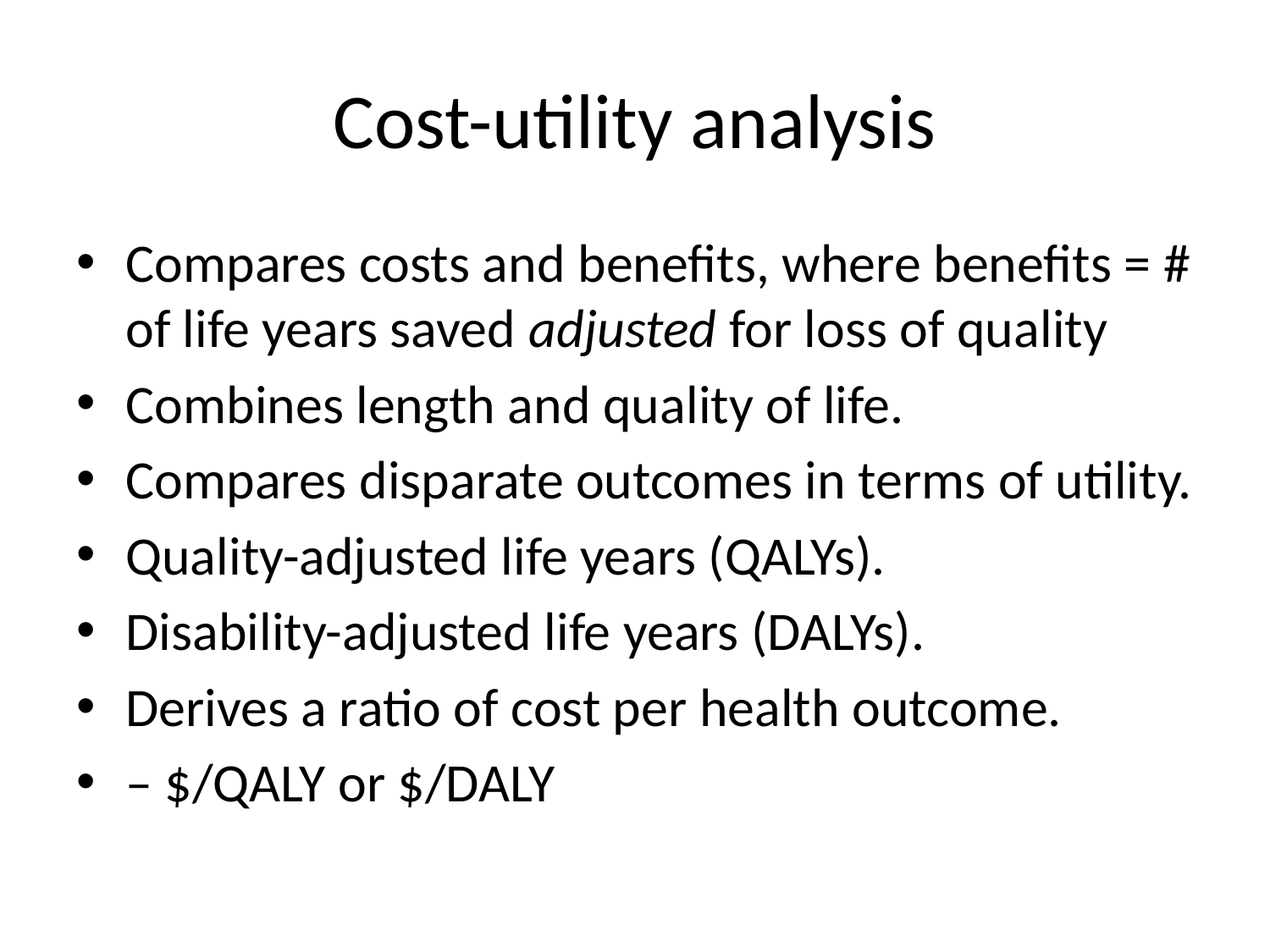

# Cost-utility analysis
Compares costs and benefits, where benefits = # of life years saved adjusted for loss of quality
Combines length and quality of life.
Compares disparate outcomes in terms of utility.
Quality-adjusted life years (QALYs).
Disability-adjusted life years (DALYs).
Derives a ratio of cost per health outcome.
– $/QALY or $/DALY